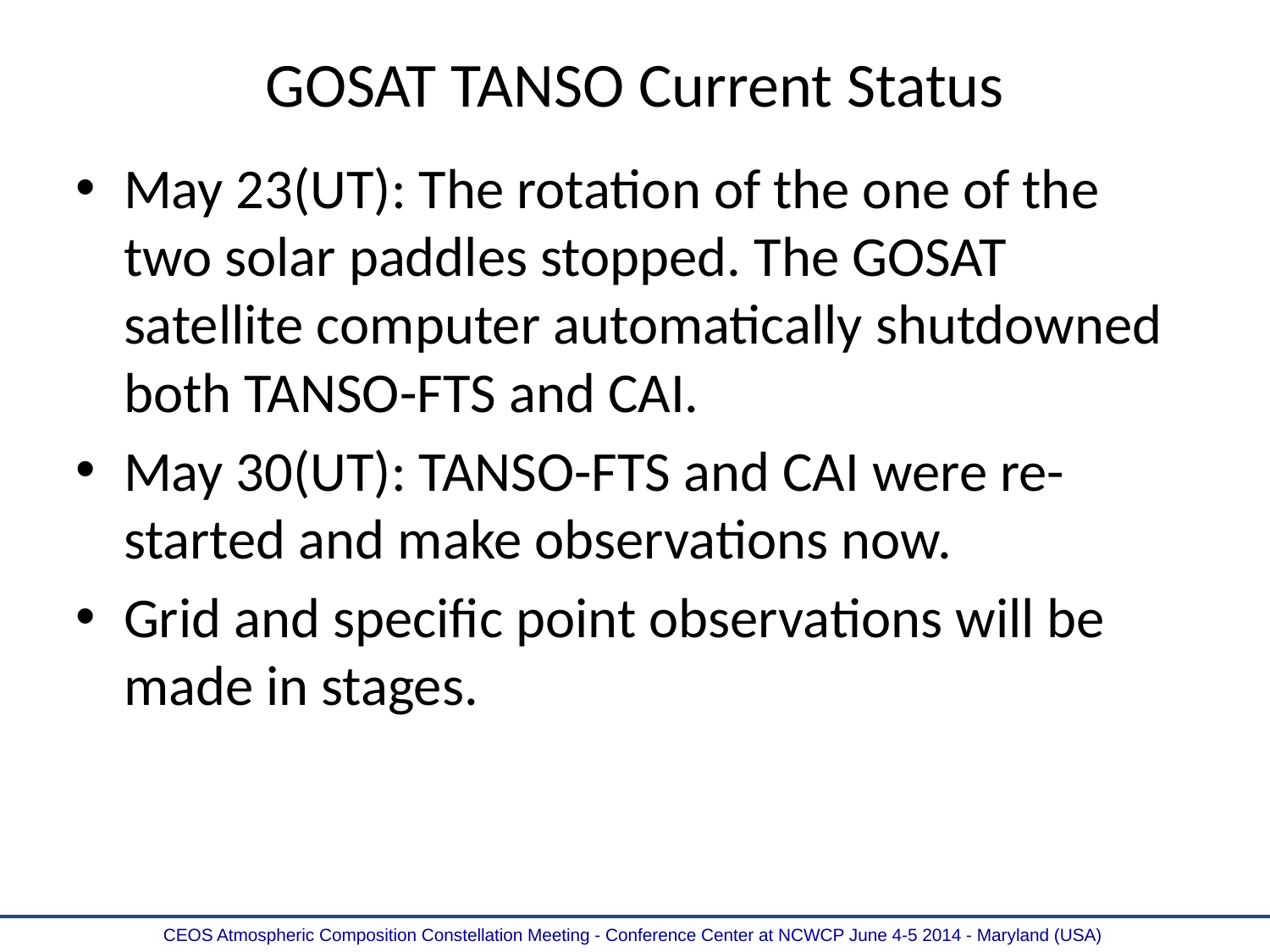

# GOSAT TANSO Current Status
May 23(UT): The rotation of the one of the two solar paddles stopped. The GOSAT satellite computer automatically shutdowned both TANSO-FTS and CAI.
May 30(UT): TANSO-FTS and CAI were re-started and make observations now.
Grid and specific point observations will be made in stages.